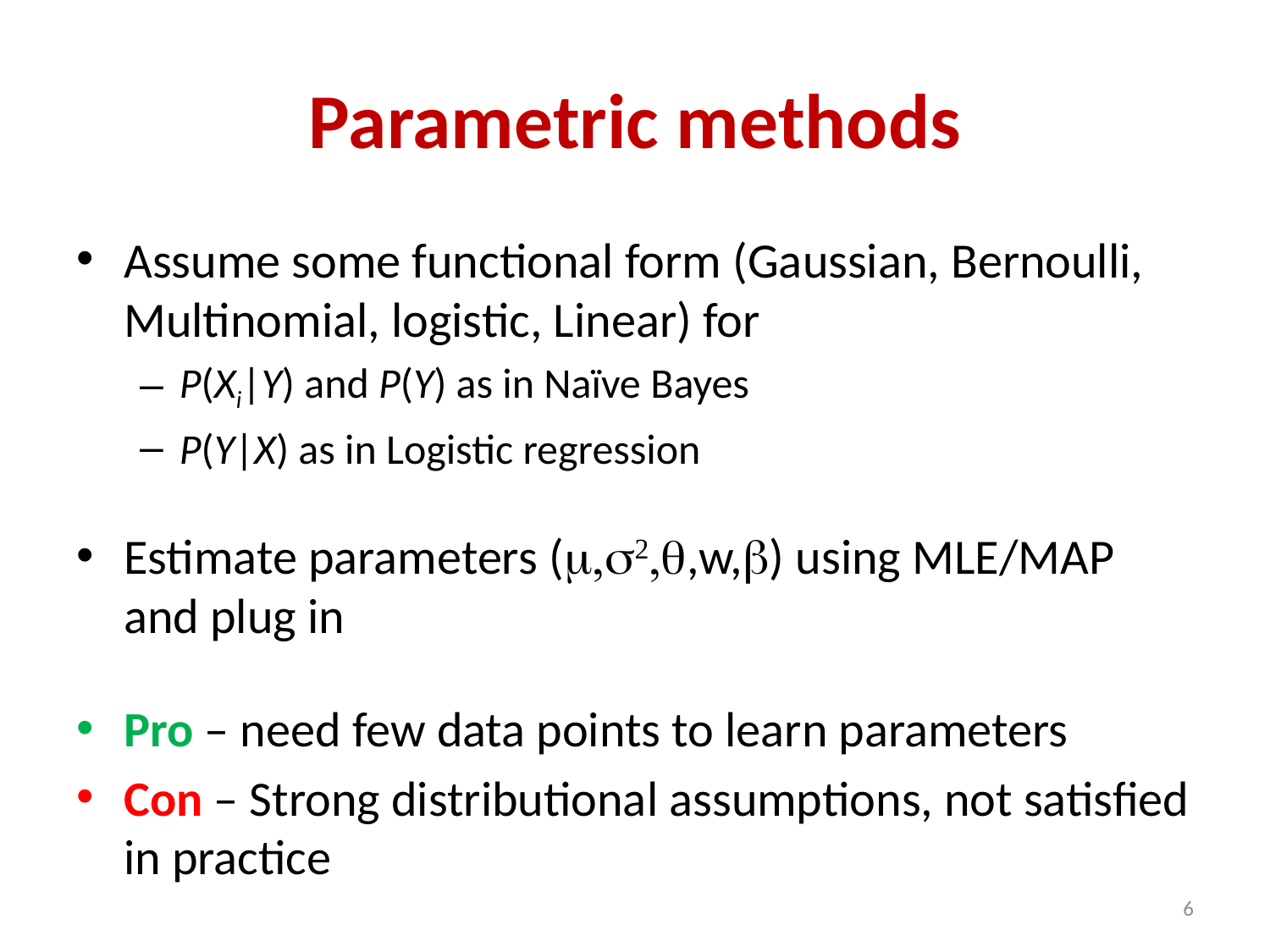

# Parametric methods
Assume some functional form (Gaussian, Bernoulli, Multinomial, logistic, Linear) for
P(Xi|Y) and P(Y) as in Naïve Bayes
P(Y|X) as in Logistic regression
Estimate parameters (μ,σ2,θ,w,β) using MLE/MAP and plug in

Pro – need few data points to learn parameters
Con – Strong distributional assumptions, not satisfied in practice

6